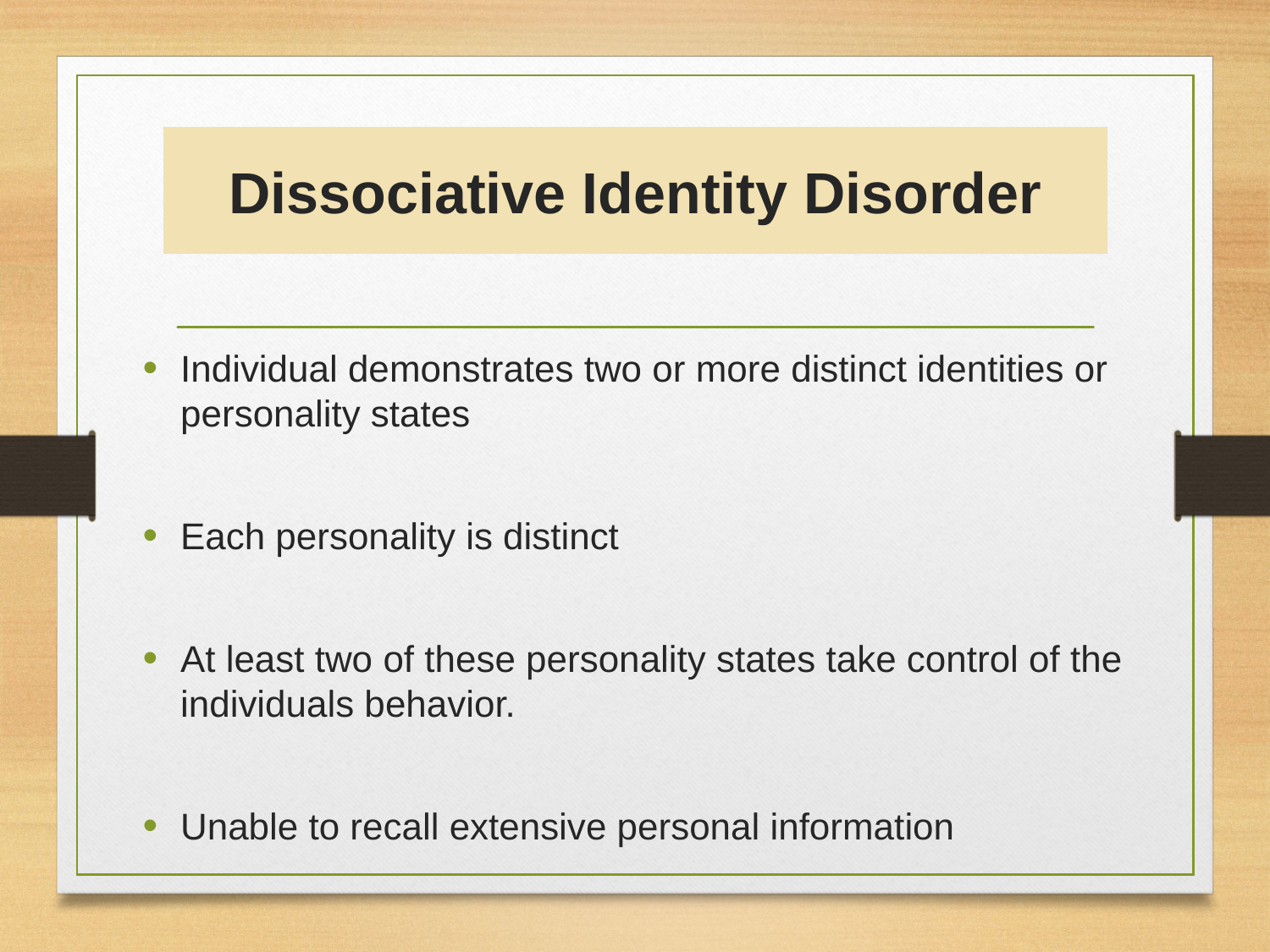

# Dissociative Identity Disorder
Individual demonstrates two or more distinct identities or personality states

Each personality is distinct

At least two of these personality states take control of the individuals behavior.

Unable to recall extensive personal information